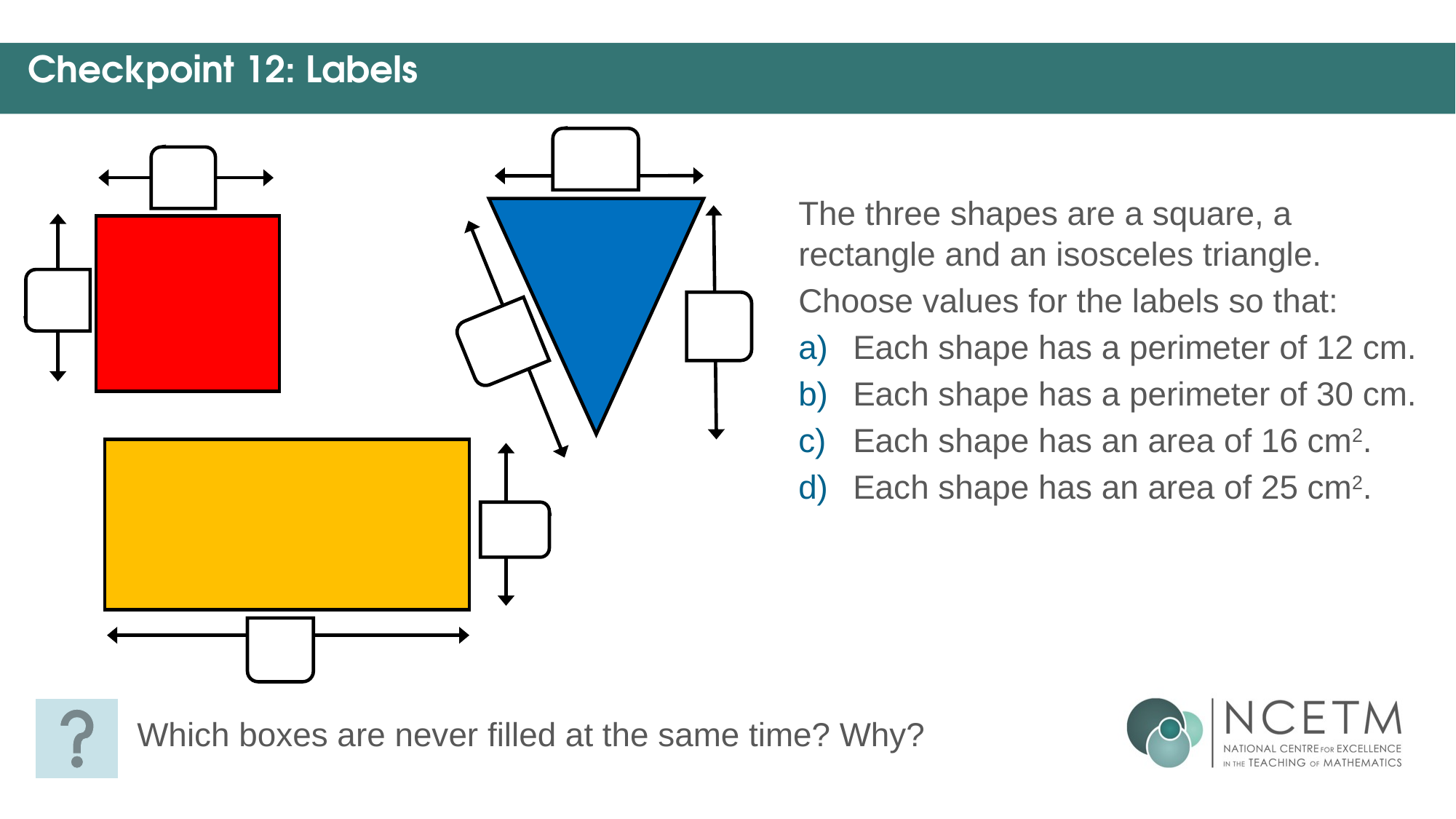

Checkpoint 12: Labels

The three shapes are a square, a rectangle and an isosceles triangle.
Choose values for the labels so that:
Each shape has a perimeter of 12 cm.
Each shape has a perimeter of 30 cm.
Each shape has an area of 16 cm2.
Each shape has an area of 25 cm2.

Which boxes are never filled at the same time? Why?